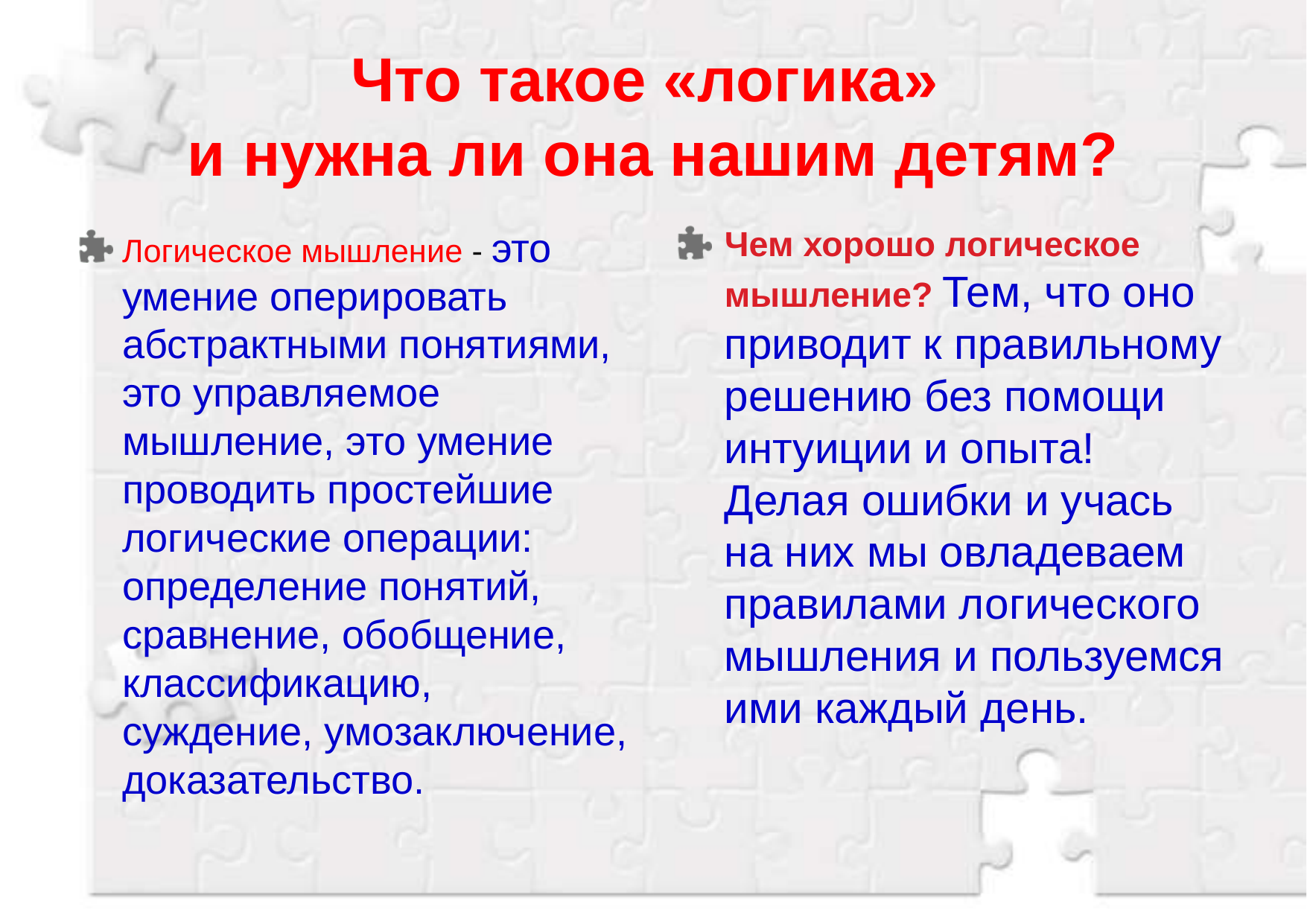

# Что такое «логика» и нужна ли она нашим детям?
Логическое мышление - это умение оперировать абстрактными понятиями, это управляемое мышление, это умение проводить простейшие логические операции: определение понятий, сравнение, обобщение, классификацию, суждение, умозаключение, доказательство.

Чем хорошо логическое мышление? Тем, что оно приводит к правильному решению без помощи интуиции и опыта! Делая ошибки и учась на них мы овладеваем правилами логического мышления и пользуемся ими каждый день.